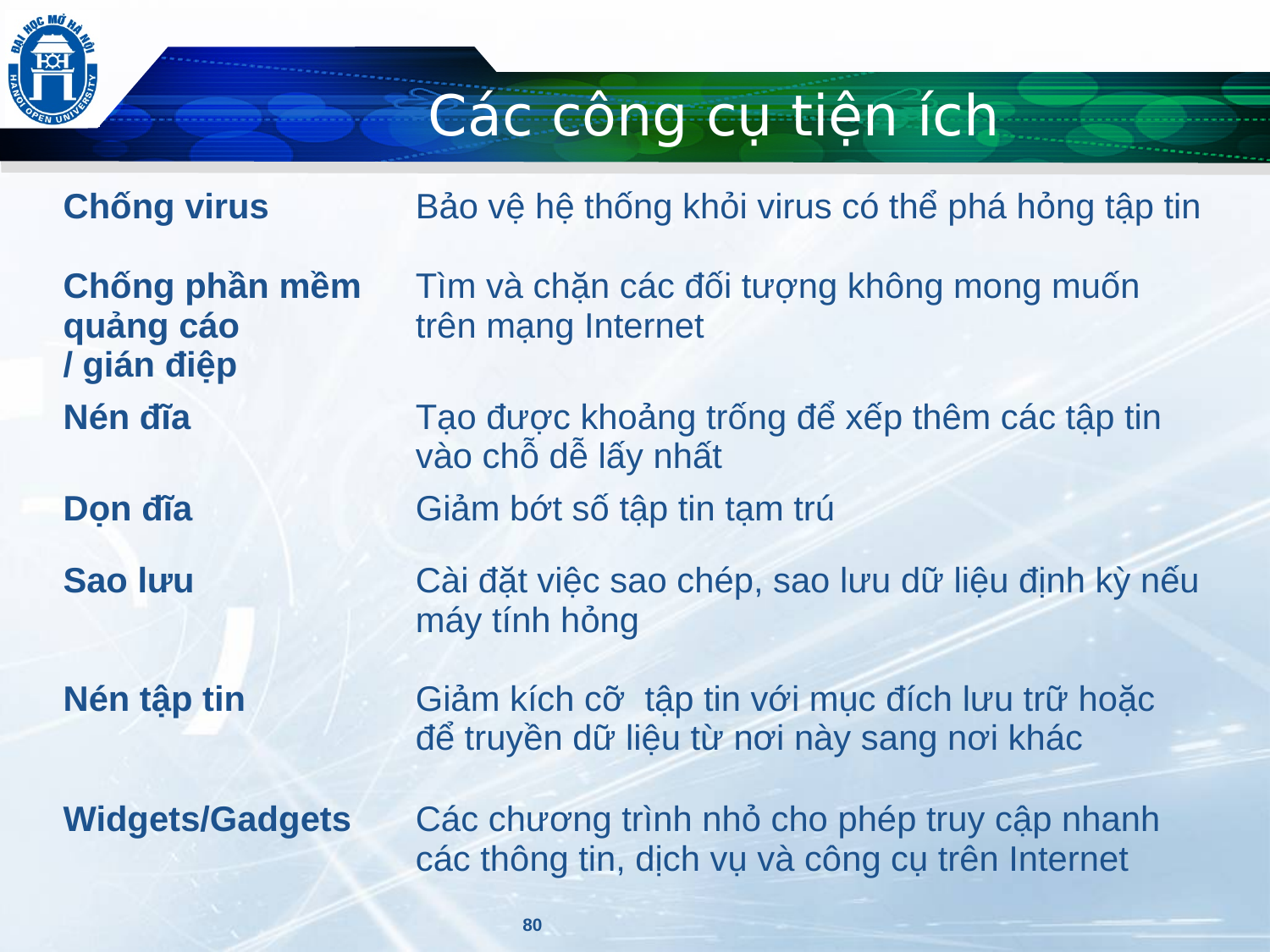

# Các công cụ tiện ích
| Chống virus | Bảo vệ hệ thống khỏi virus có thể phá hỏng tập tin |
| --- | --- |
| Chống phần mềm quảng cáo / gián điệp | Tìm và chặn các đối tượng không mong muốn trên mạng Internet |
| Nén đĩa | Tạo được khoảng trống để xếp thêm các tập tin vào chỗ dễ lấy nhất |
| Dọn đĩa | Giảm bớt số tập tin tạm trú |
| Sao lưu | Cài đặt việc sao chép, sao lưu dữ liệu định kỳ nếu máy tính hỏng |
| Nén tập tin | Giảm kích cỡ tập tin với mục đích lưu trữ hoặc để truyền dữ liệu từ nơi này sang nơi khác |
| Widgets/Gadgets | Các chương trình nhỏ cho phép truy cập nhanh các thông tin, dịch vụ và công cụ trên Internet |
80